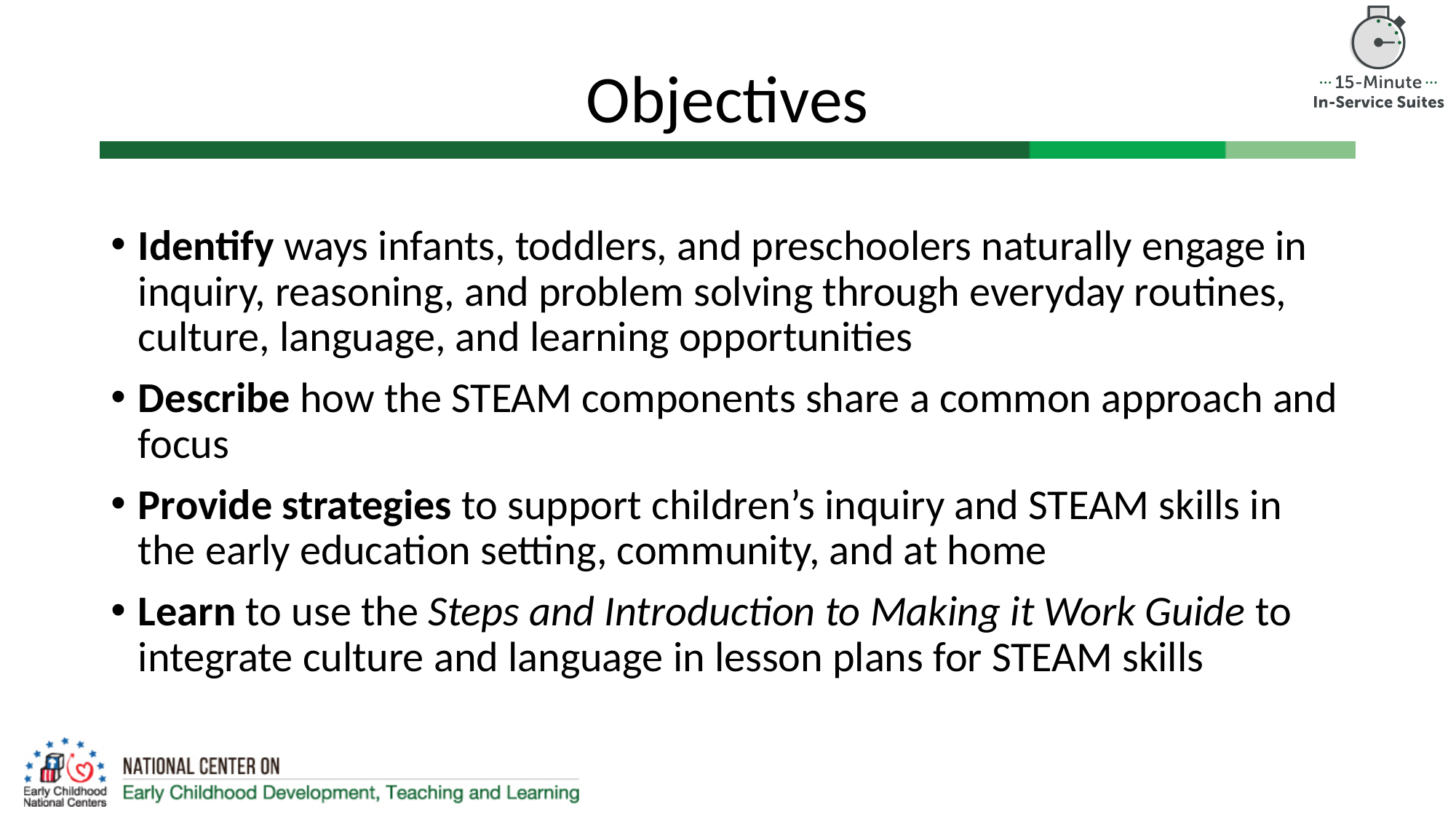

# Objectives
Identify ways infants, toddlers, and preschoolers naturally engage in inquiry, reasoning, and problem solving through everyday routines, culture, language, and learning opportunities
Describe how the STEAM components share a common approach and focus
Provide strategies to support children’s inquiry and STEAM skills in the early education setting, community, and at home
Learn to use the Steps and Introduction to Making it Work Guide to integrate culture and language in lesson plans for STEAM skills